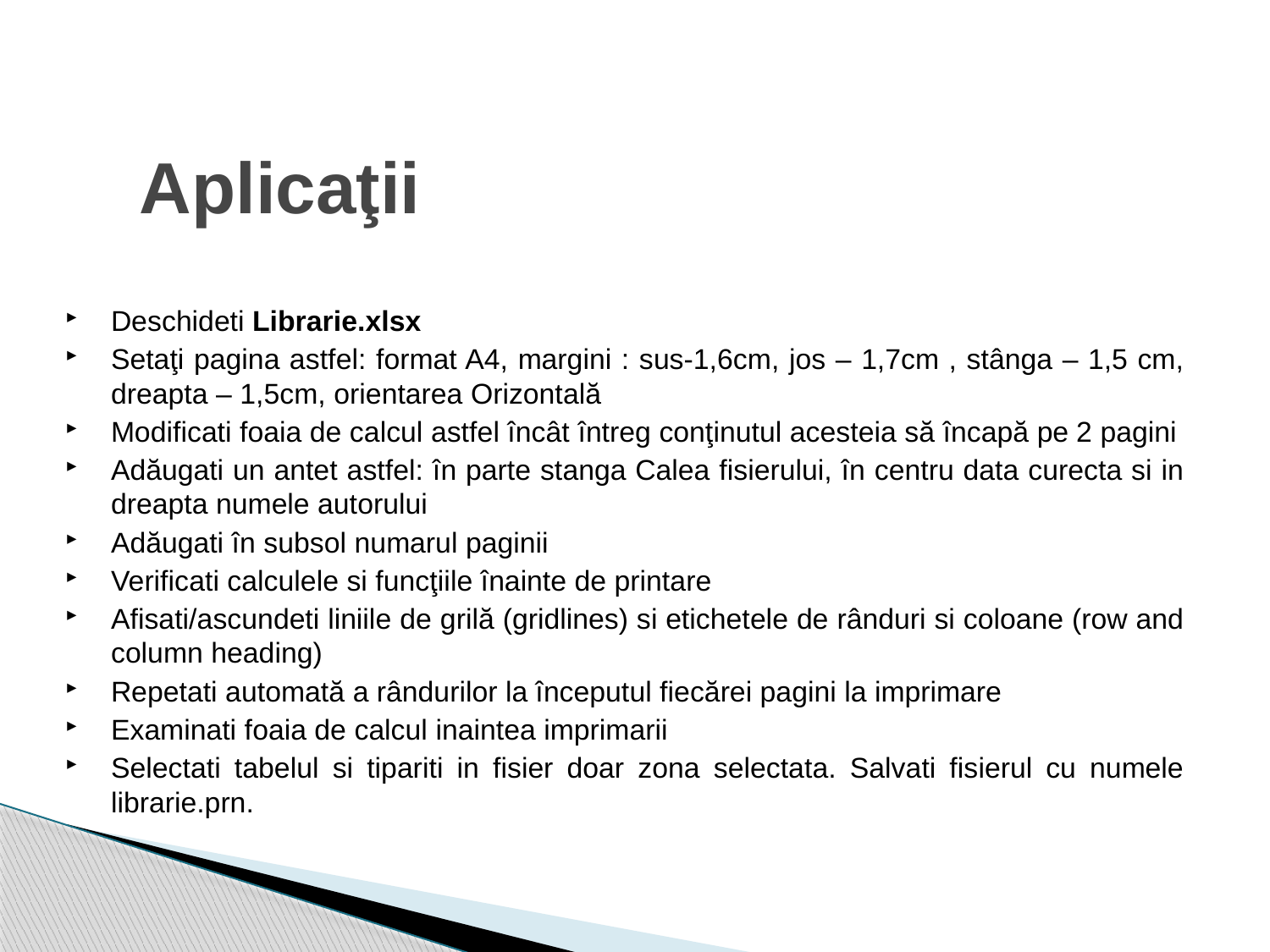

# Aplicaţii
Deschideti Librarie.xlsx
Setaţi pagina astfel: format A4, margini : sus-1,6cm, jos – 1,7cm , stânga – 1,5 cm, dreapta – 1,5cm, orientarea Orizontală
Modificati foaia de calcul astfel încât întreg conţinutul acesteia să încapă pe 2 pagini
Adăugati un antet astfel: în parte stanga Calea fisierului, în centru data curecta si in dreapta numele autorului
Adăugati în subsol numarul paginii
Verificati calculele si funcţiile înainte de printare
Afisati/ascundeti liniile de grilă (gridlines) si etichetele de rânduri si coloane (row and column heading)
Repetati automată a rândurilor la începutul fiecărei pagini la imprimare
Examinati foaia de calcul inaintea imprimarii
Selectati tabelul si tipariti in fisier doar zona selectata. Salvati fisierul cu numele librarie.prn.